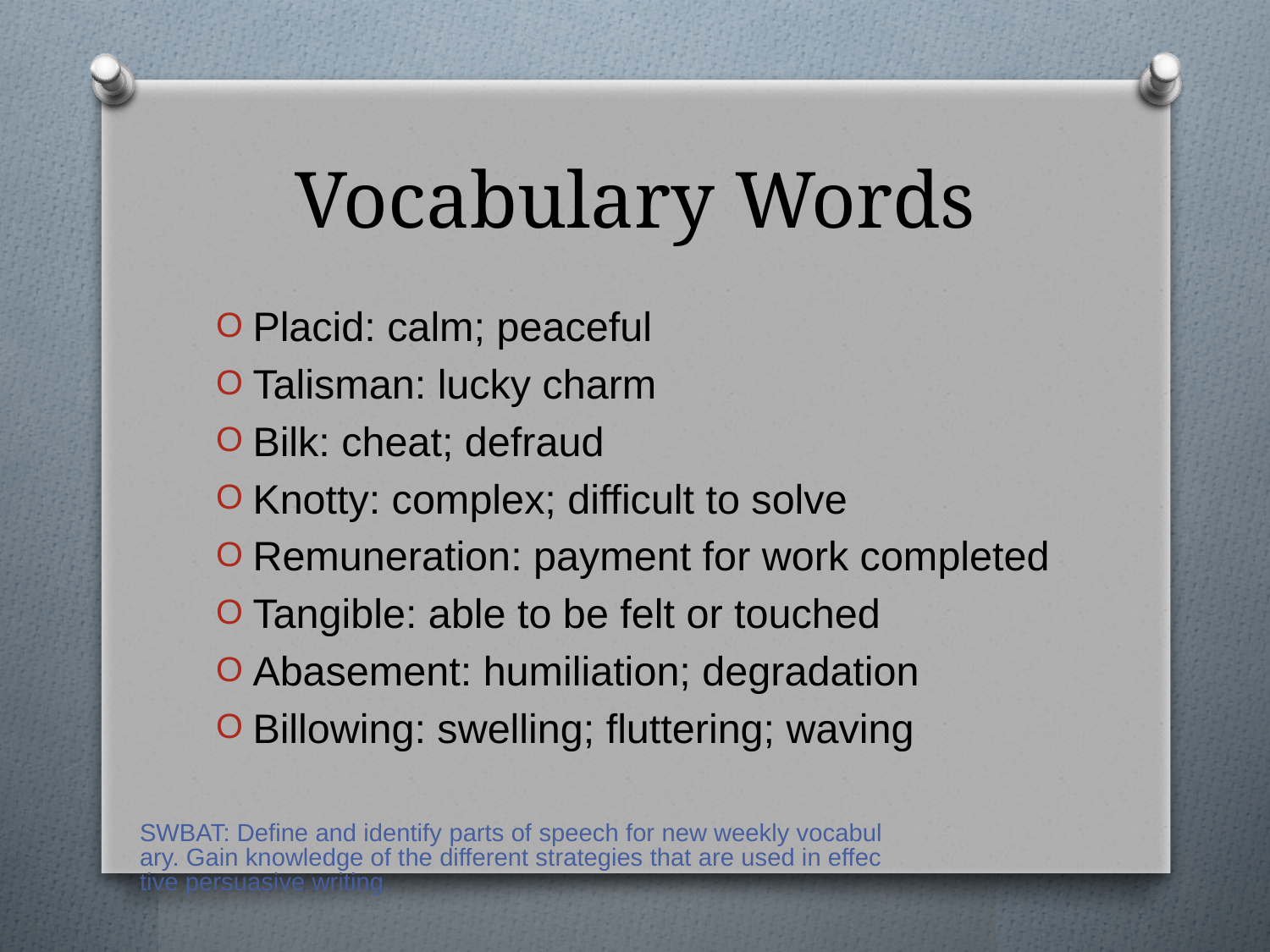

# Vocabulary Words
Placid: calm; peaceful
Talisman: lucky charm
Bilk: cheat; defraud
Knotty: complex; difficult to solve
Remuneration: payment for work completed
Tangible: able to be felt or touched
Abasement: humiliation; degradation
Billowing: swelling; fluttering; waving

SWBAT: Define and identify parts of speech for new weekly vocabulary. Gain knowledge of the different strategies that are used in effective persuasive writing.